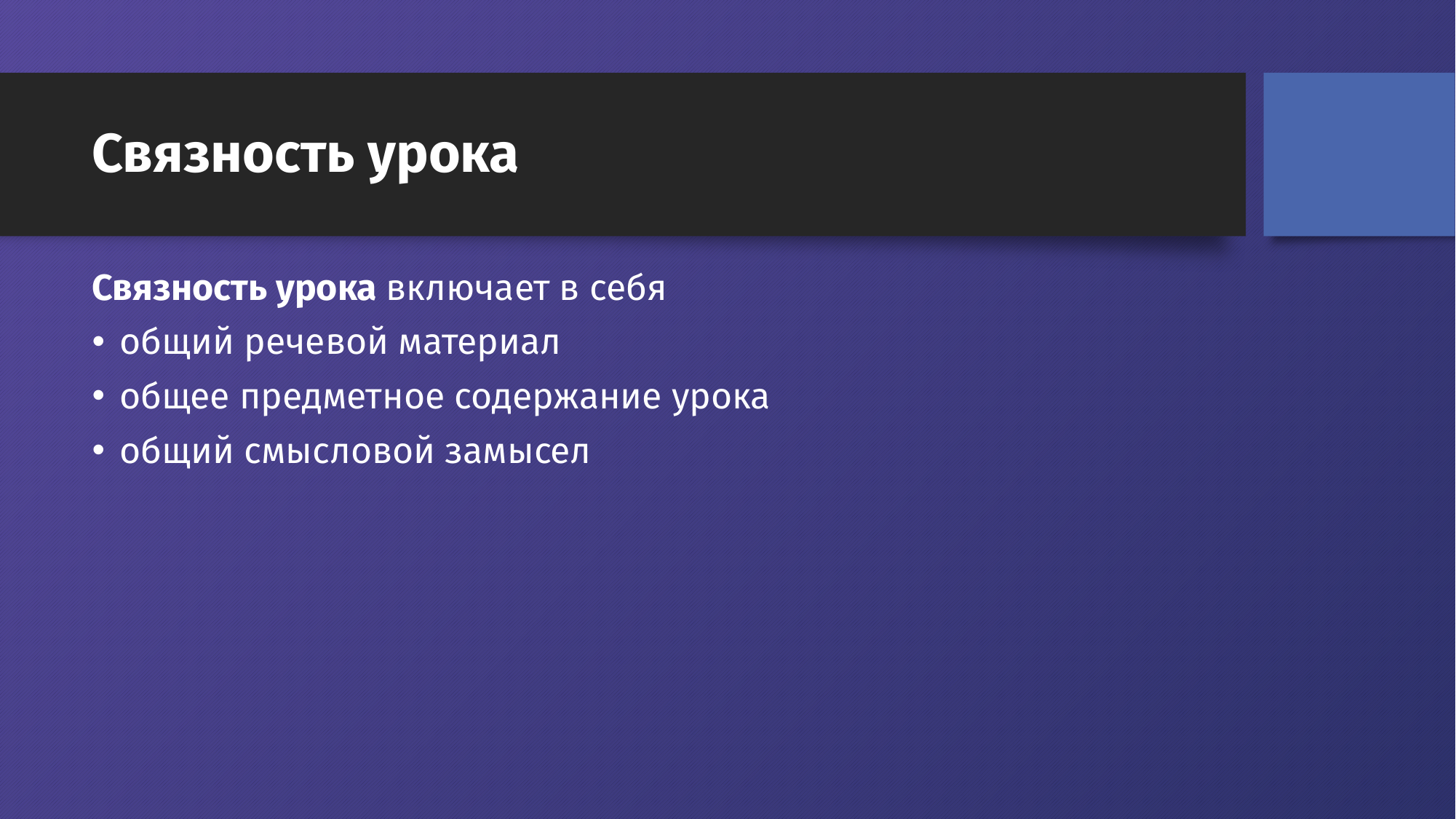

# Связность урока

Связность урока включает в себя
общий речевой материал
общее предметное содержание урока
общий смысловой замысел